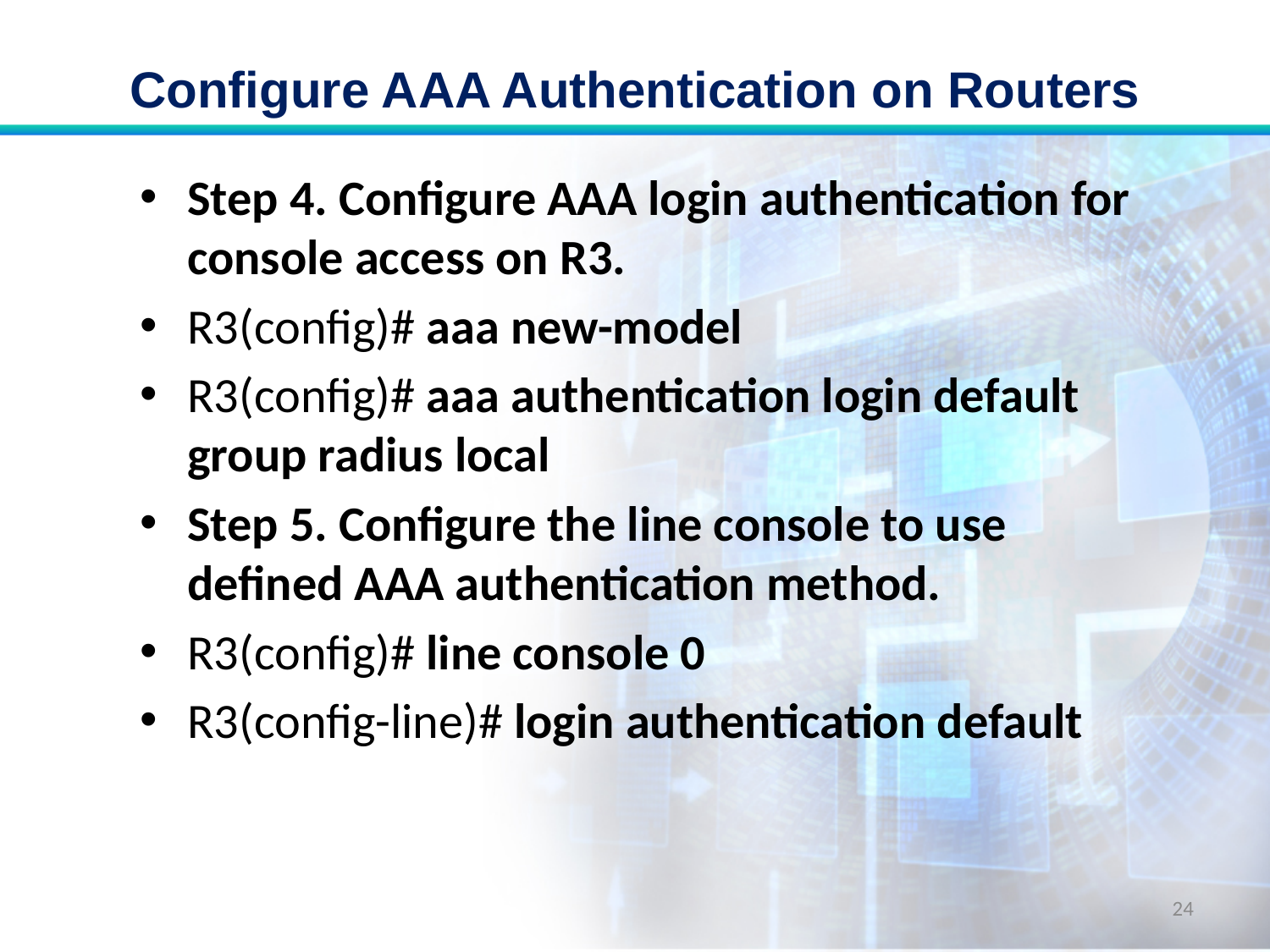

# Configure AAA Authentication on Routers
Step 4. Configure AAA login authentication for console access on R3.
R3(config)# aaa new-model
R3(config)# aaa authentication login default group radius local
Step 5. Configure the line console to use defined AAA authentication method.
R3(config)# line console 0
R3(config-line)# login authentication default
24